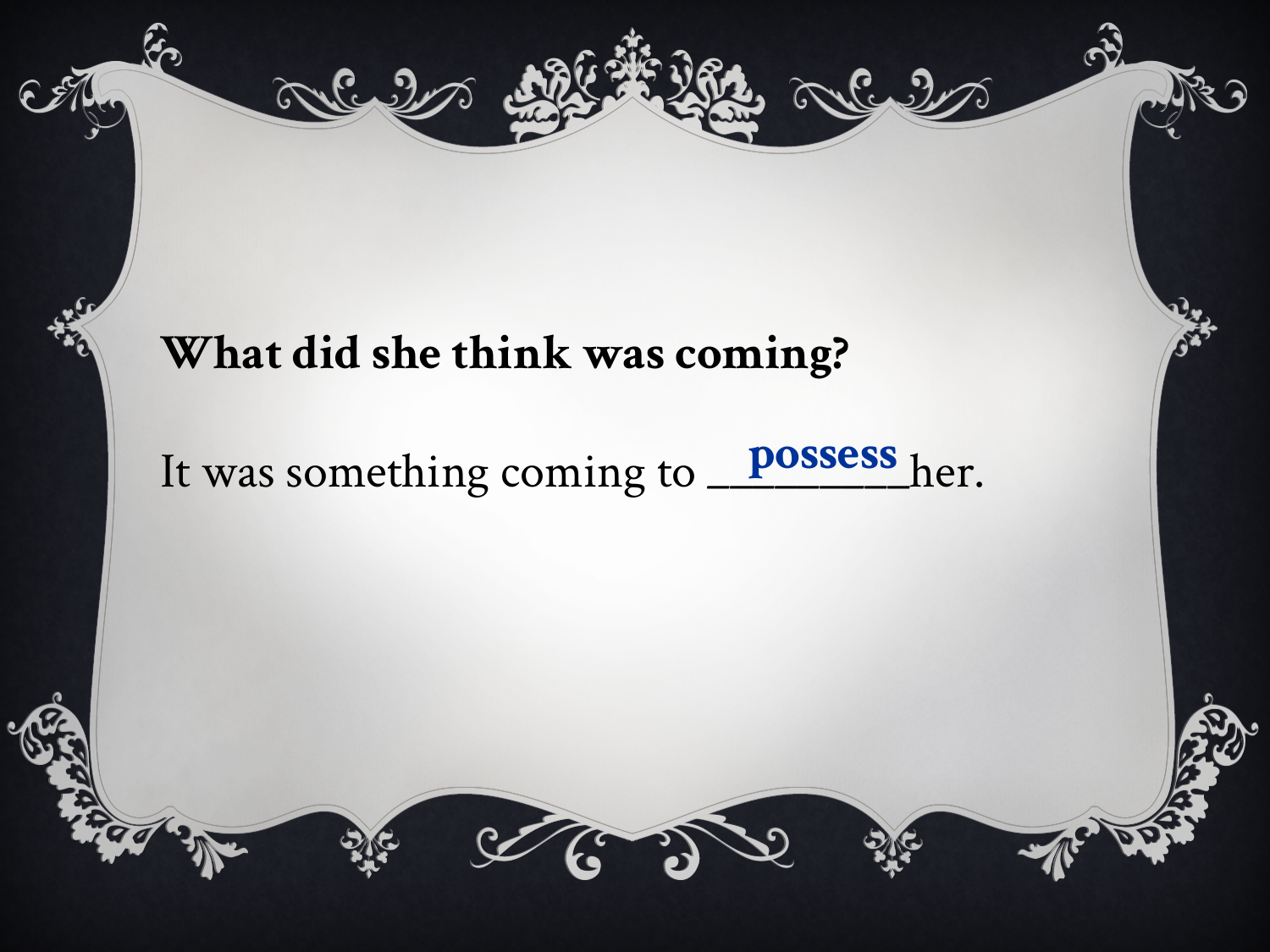

What did she think was coming?

It was something coming to _________her.
possess